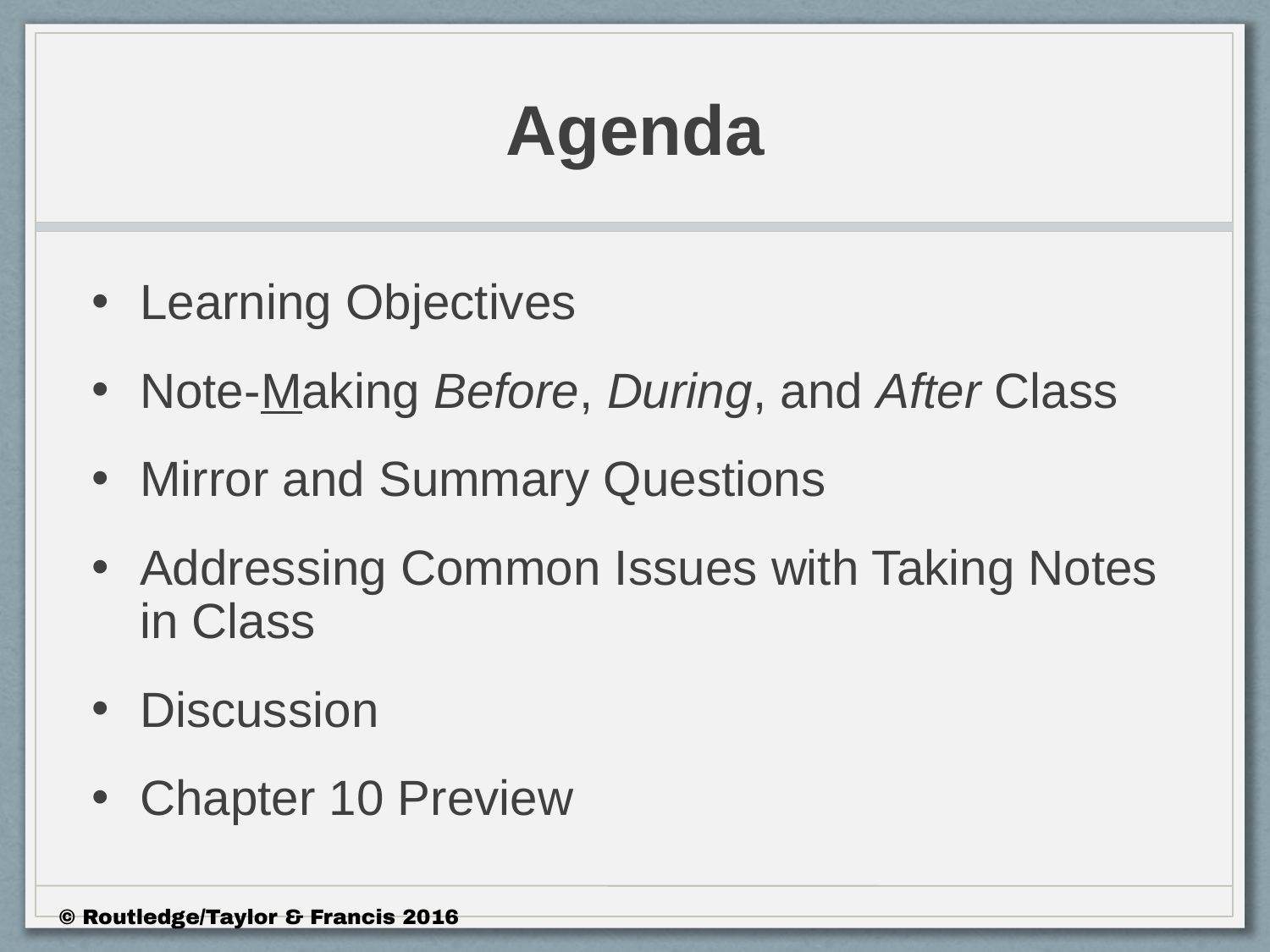

# Agenda
Learning Objectives
Note-Making Before, During, and After Class
Mirror and Summary Questions
Addressing Common Issues with Taking Notes in Class
Discussion
Chapter 10 Preview
© Routledge/Taylor & Francis 2016